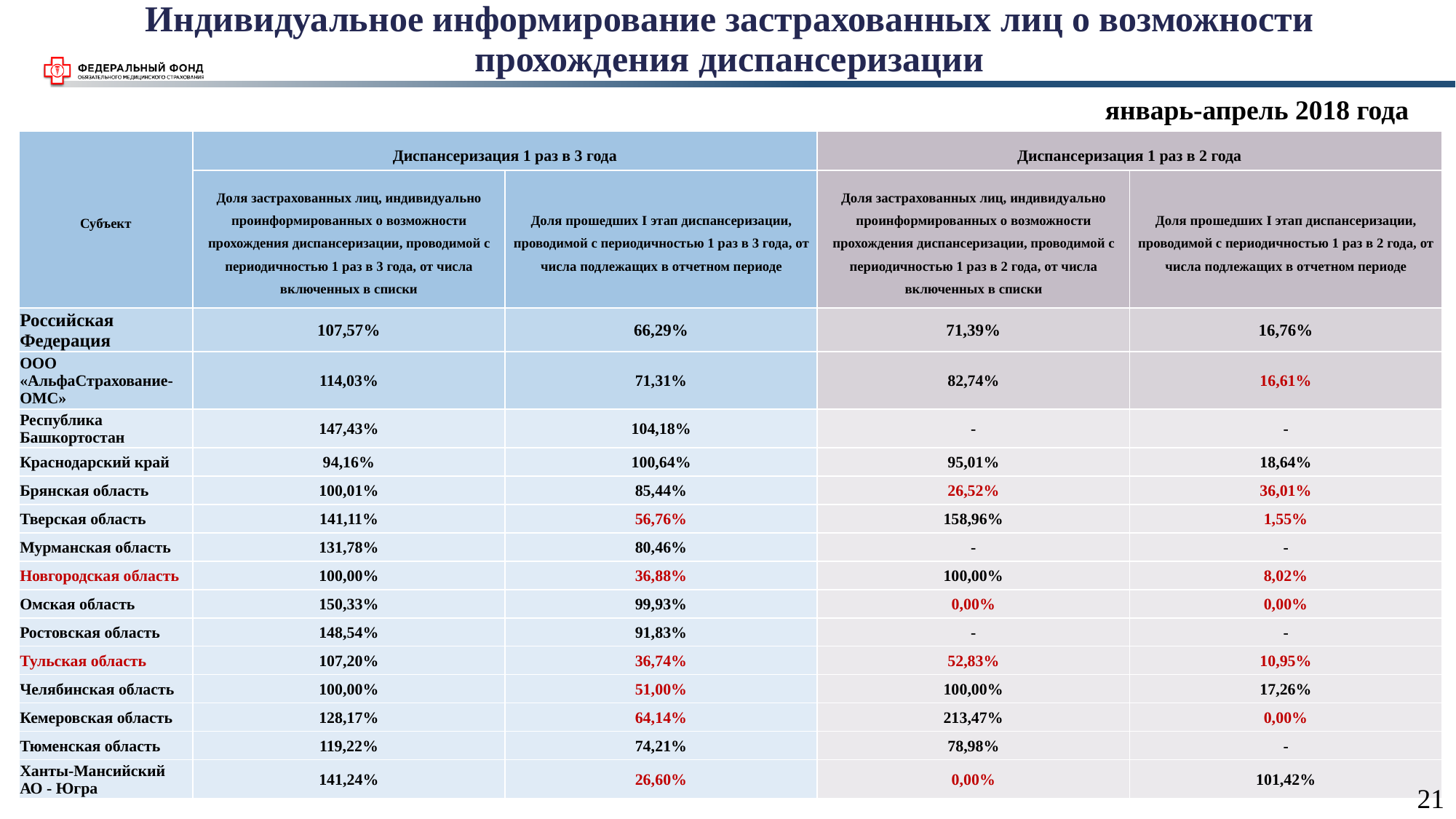

Индивидуальное информирование застрахованных лиц о возможности прохождения диспансеризации
январь-апрель 2018 года
| Субъект | Диспансеризация 1 раз в 3 года |  | Диспансеризация 1 раз в 2 года |  |
| --- | --- | --- | --- | --- |
|  | Доля застрахованных лиц, индивидуально проинформированных о возможности прохождения диспансеризации, проводимой с периодичностью 1 раз в 3 года, от числа включенных в списки | Доля прошедших I этап диспансеризации, проводимой с периодичностью 1 раз в 3 года, от числа подлежащих в отчетном периоде | Доля застрахованных лиц, индивидуально проинформированных о возможности прохождения диспансеризации, проводимой с периодичностью 1 раз в 2 года, от числа включенных в списки | Доля прошедших I этап диспансеризации, проводимой с периодичностью 1 раз в 2 года, от числа подлежащих в отчетном периоде |
| Российская Федерация | 107,57% | 66,29% | 71,39% | 16,76% |
| ООО «АльфаСтрахование-ОМС» | 114,03% | 71,31% | 82,74% | 16,61% |
| Республика Башкортостан | 147,43% | 104,18% | - | - |
| Краснодарский край | 94,16% | 100,64% | 95,01% | 18,64% |
| Брянская область | 100,01% | 85,44% | 26,52% | 36,01% |
| Тверская область | 141,11% | 56,76% | 158,96% | 1,55% |
| Мурманская область | 131,78% | 80,46% | - | - |
| Новгородская область | 100,00% | 36,88% | 100,00% | 8,02% |
| Омская область | 150,33% | 99,93% | 0,00% | 0,00% |
| Ростовская область | 148,54% | 91,83% | - | - |
| Тульская область | 107,20% | 36,74% | 52,83% | 10,95% |
| Челябинская область | 100,00% | 51,00% | 100,00% | 17,26% |
| Кемеровская область | 128,17% | 64,14% | 213,47% | 0,00% |
| Тюменская область | 119,22% | 74,21% | 78,98% | - |
| Ханты-Мансийский АО - Югра | 141,24% | 26,60% | 0,00% | 101,42% |
21